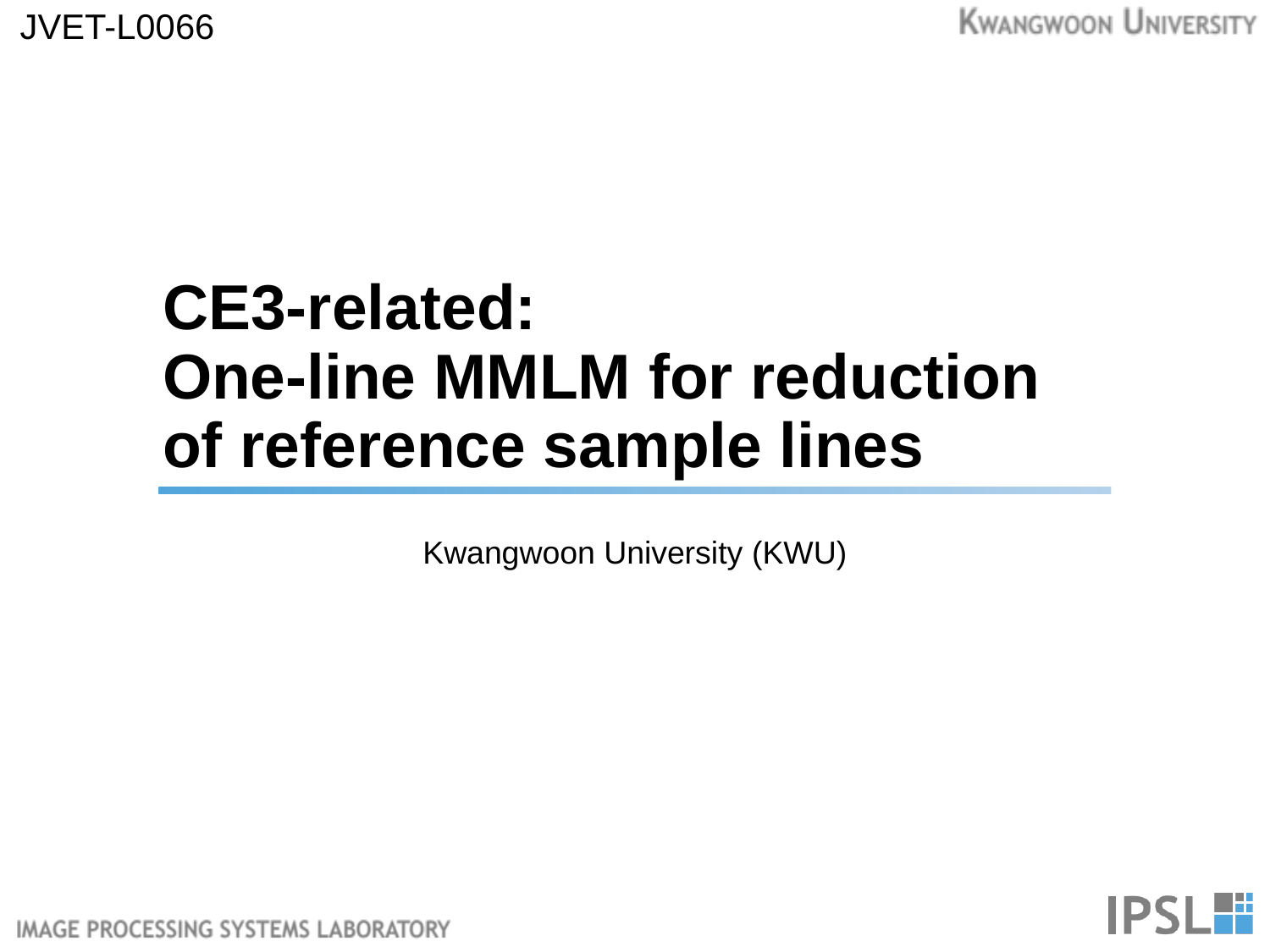

# CE3-related: One-line MMLM for reduction of reference sample lines
Kwangwoon University (KWU)